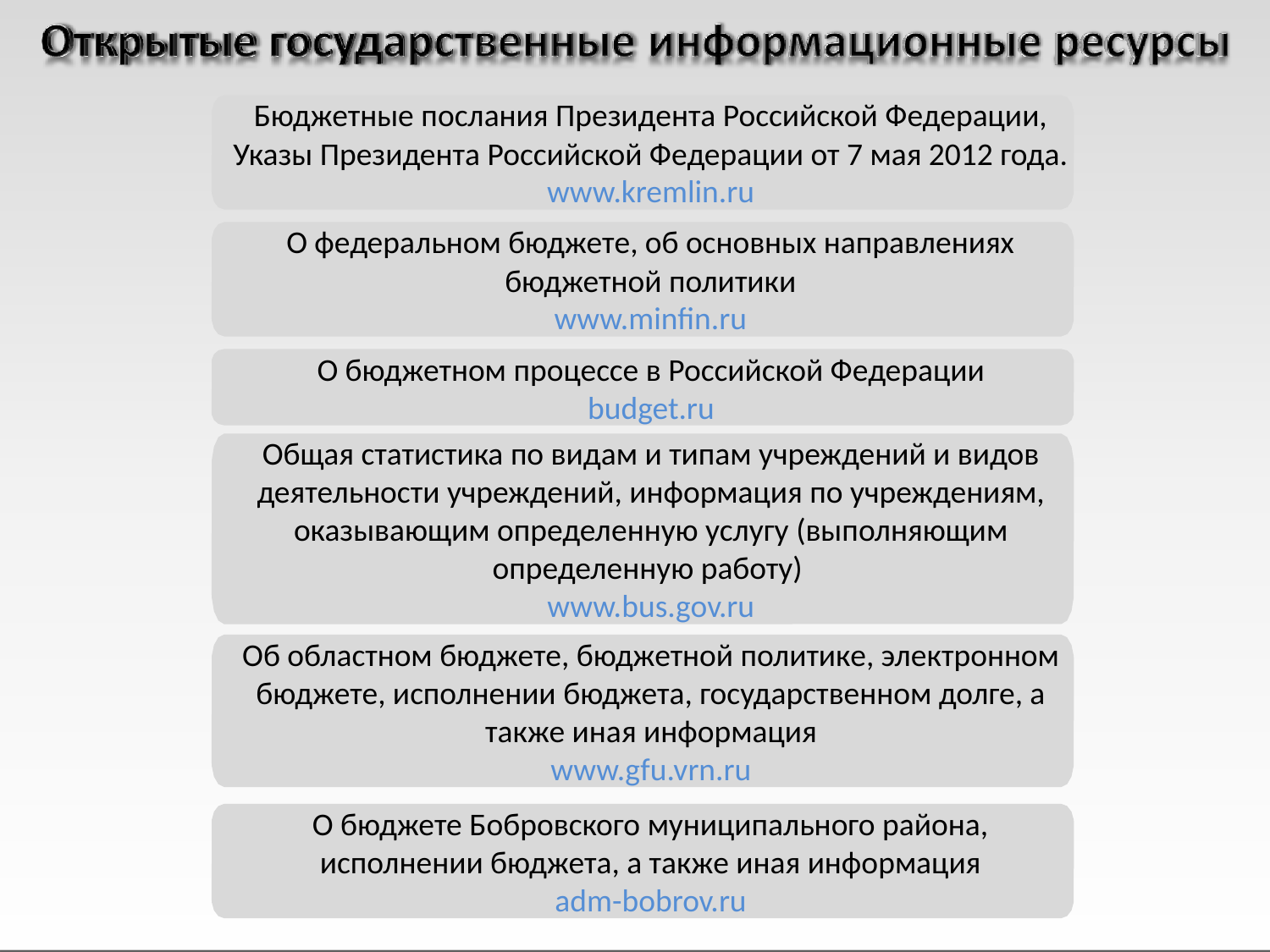

Бюджетные послания Президента Российской Федерации, Указы Президента Российской Федерации от 7 мая 2012 года.
www.kremlin.ru
О федеральном бюджете, об основных направлениях бюджетной политики
www.minfin.ru
О бюджетном процессе в Российской Федерации
budget.ru
Общая статистика по видам и типам учреждений и видов деятельности учреждений, информация по учреждениям, оказывающим определенную услугу (выполняющим определенную работу)
www.bus.gov.ru
Об областном бюджете, бюджетной политике, электронном бюджете, исполнении бюджета, государственном долге, а также иная информация
www.gfu.vrn.ru
О бюджете Бобровского муниципального района, исполнении бюджета, а также иная информация
adm-bobrov.ru